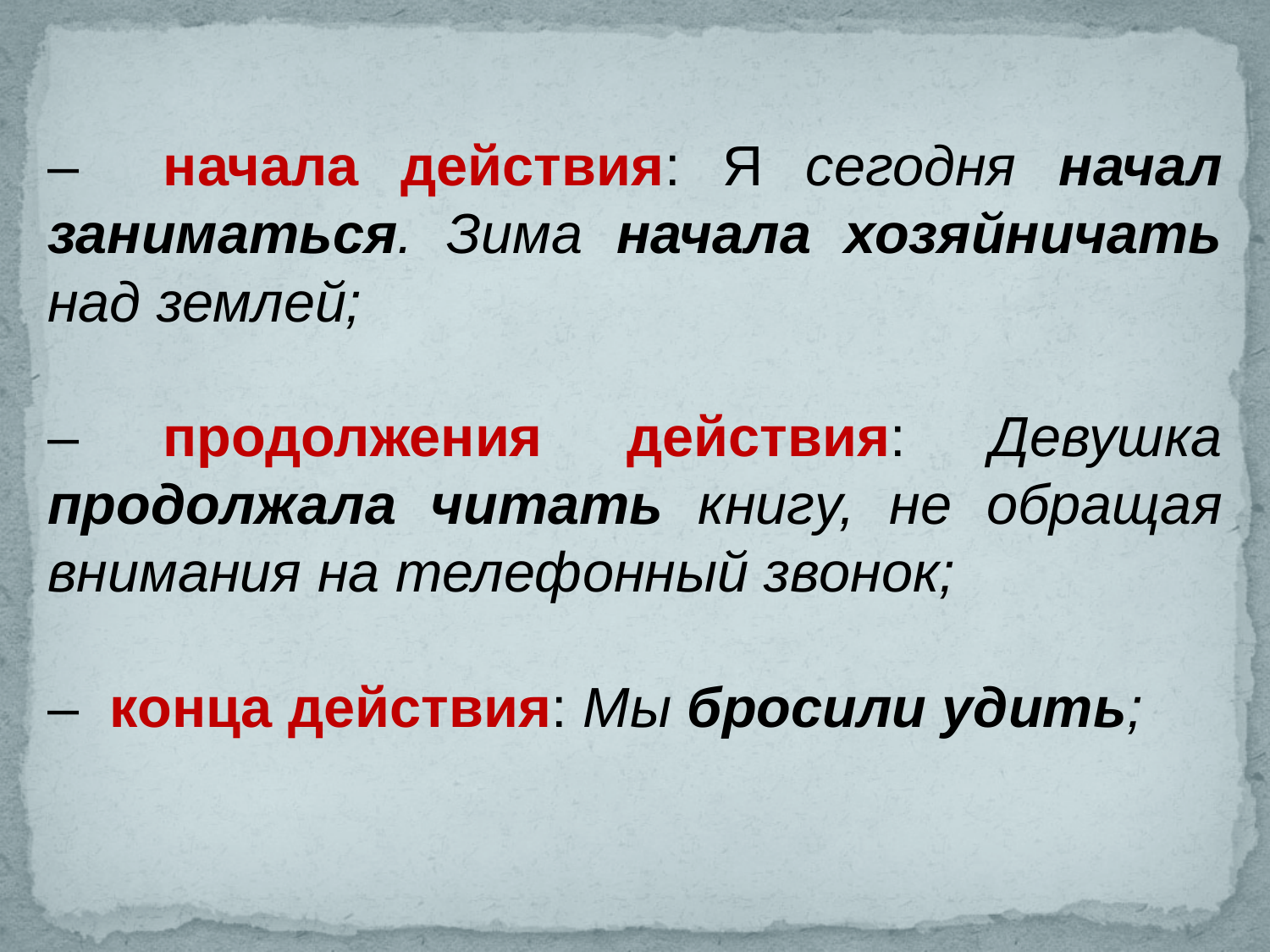

–  начала действия: Я сегодня начал заниматься. Зима начала хозяйничать над землей;

– продолжения действия: Девушка продолжала читать книгу, не обращая внимания на телефонный звонок;

–  конца действия: Мы бросили удить;